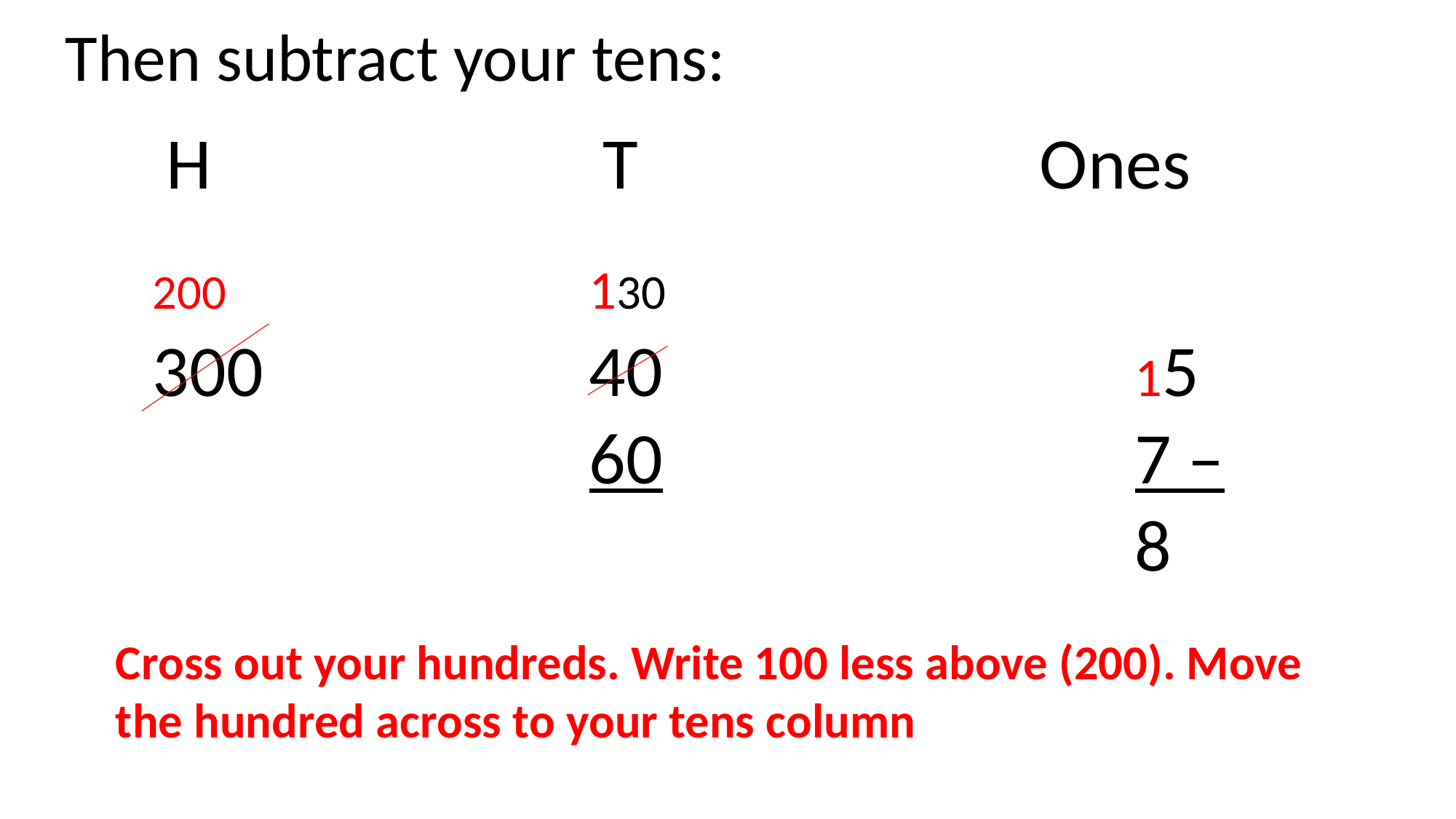

Then subtract your tens:
H				T				Ones
200				130
300			40					15
				60					7 –
									8

Cross out your hundreds. Write 100 less above (200). Move the hundred across to your tens column